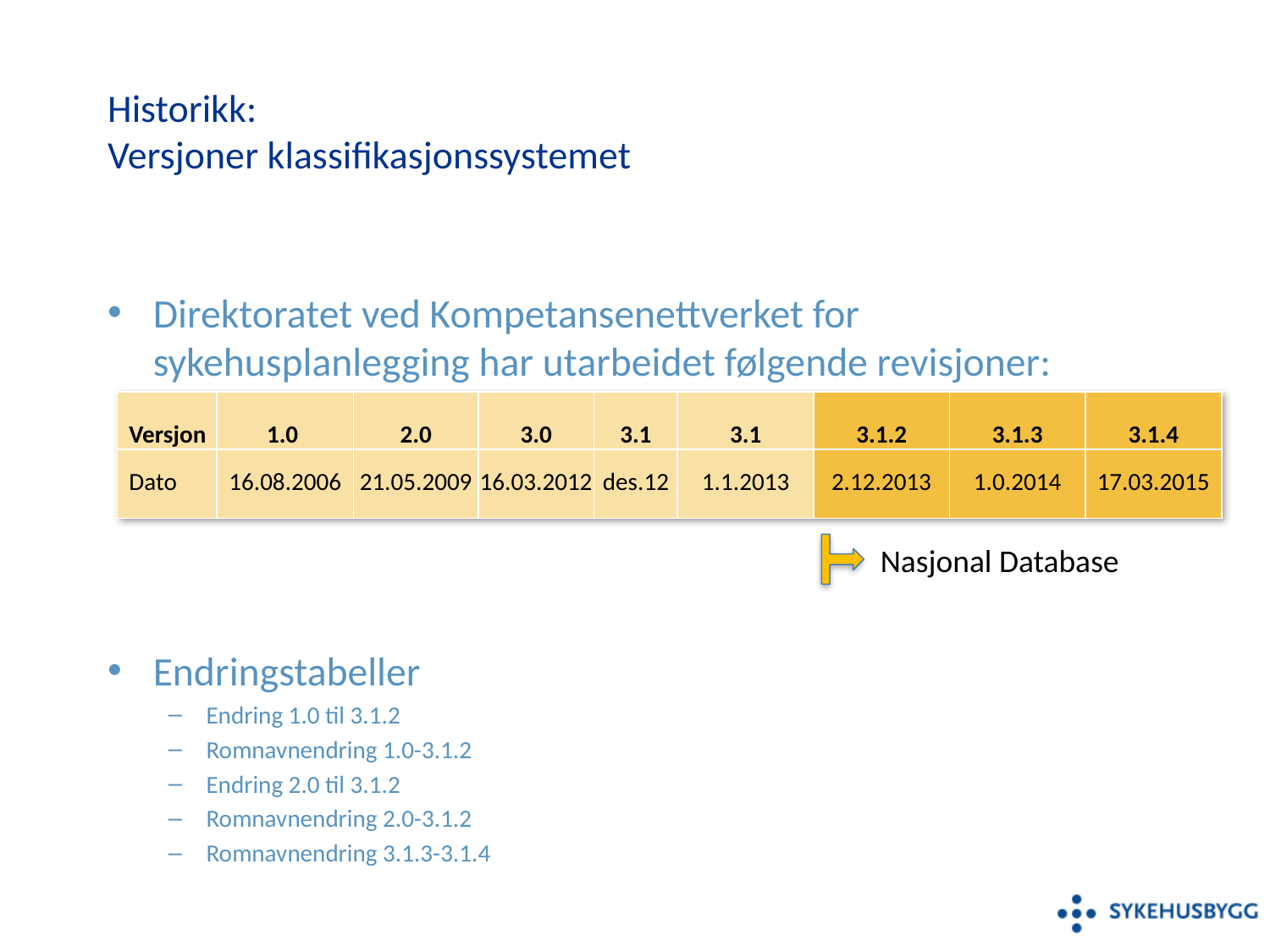

# Historikk: Versjoner klassifikasjonssystemet
Direktoratet ved Kompetansenettverket for sykehusplanlegging har utarbeidet følgende revisjoner:

Endringstabeller
Endring 1.0 til 3.1.2
Romnavnendring 1.0-3.1.2
Endring 2.0 til 3.1.2
Romnavnendring 2.0-3.1.2
Romnavnendring 3.1.3-3.1.4

| Versjon | 1.0 | 2.0 | 3.0 | 3.1 | 3.1 | 3.1.2 | 3.1.3 | 3.1.4 |
| --- | --- | --- | --- | --- | --- | --- | --- | --- |
| Dato | 16.08.2006 | 21.05.2009 | 16.03.2012 | des.12 | 1.1.2013 | 2.12.2013 | 1.0.2014 | 17.03.2015 |

Nasjonal Database